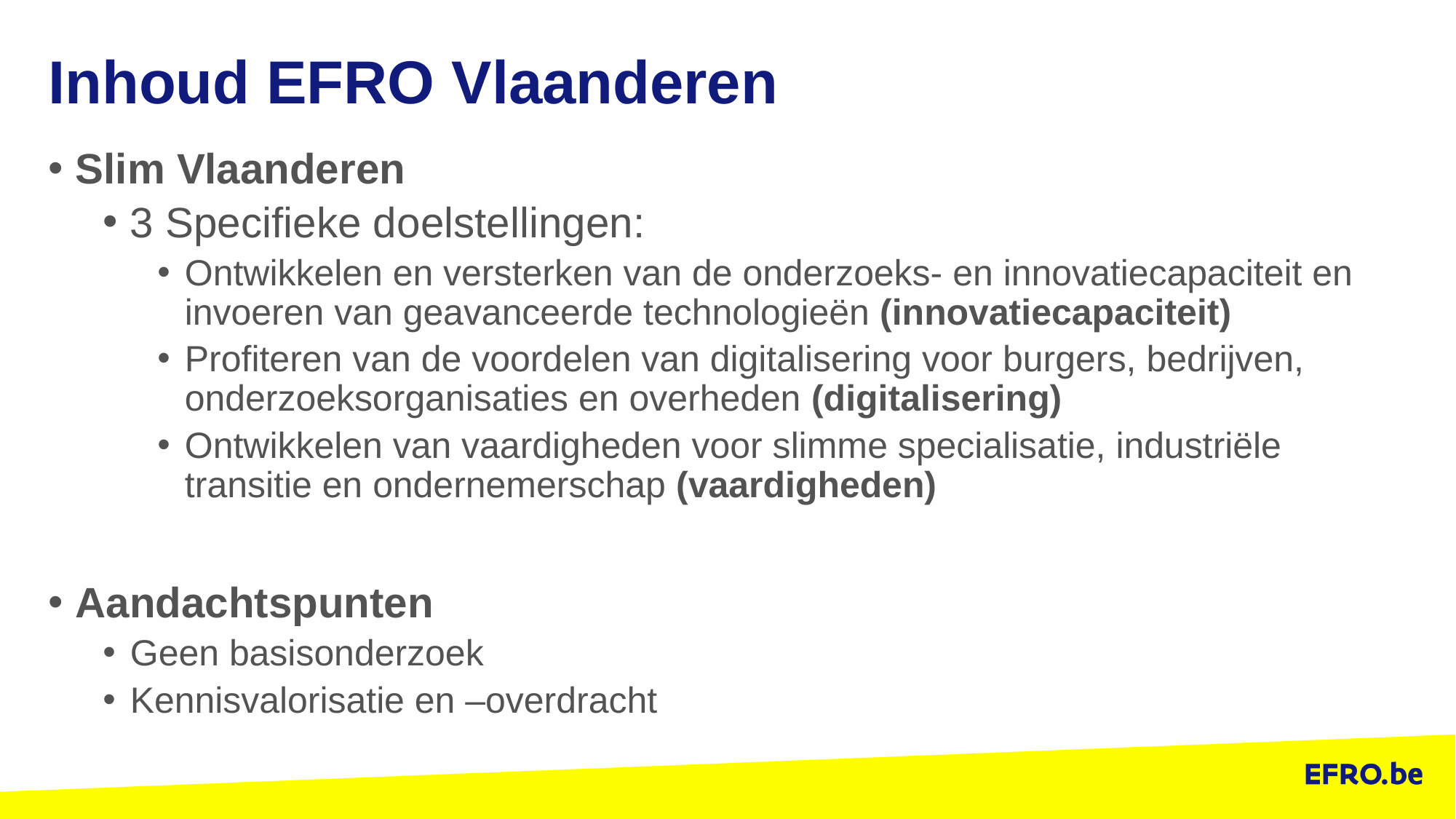

# Inhoud EFRO Vlaanderen
Slim Vlaanderen
3 Specifieke doelstellingen:
Ontwikkelen en versterken van de onderzoeks- en innovatiecapaciteit en invoeren van geavanceerde technologieën (innovatiecapaciteit)
Profiteren van de voordelen van digitalisering voor burgers, bedrijven, onderzoeksorganisaties en overheden (digitalisering)
Ontwikkelen van vaardigheden voor slimme specialisatie, industriële transitie en ondernemerschap (vaardigheden)

Aandachtspunten
Geen basisonderzoek
Kennisvalorisatie en –overdracht